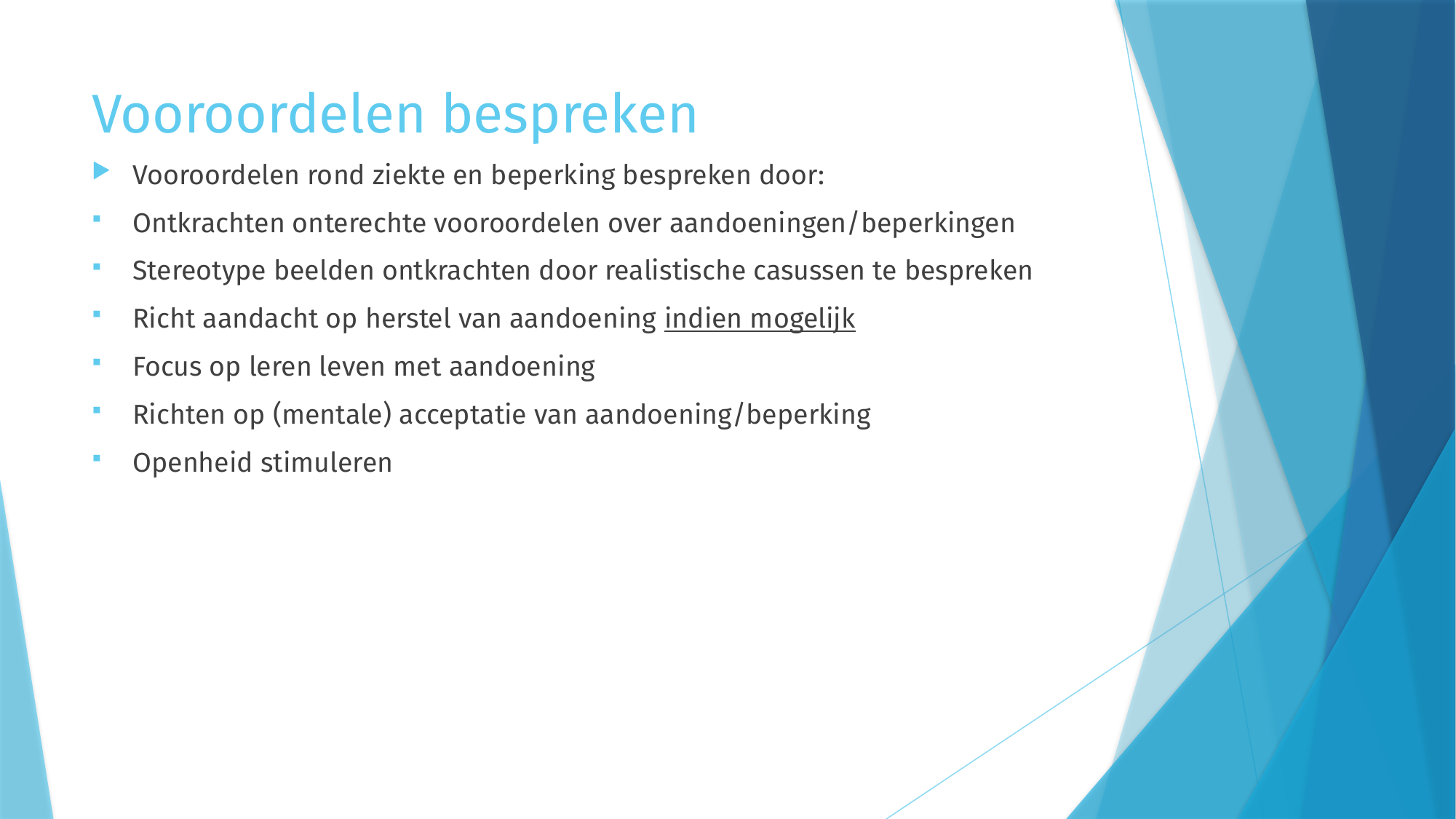

# Vooroordelen bespreken
Vooroordelen rond ziekte en beperking bespreken door:
Ontkrachten onterechte vooroordelen over aandoeningen/beperkingen
Stereotype beelden ontkrachten door realistische casussen te bespreken
Richt aandacht op herstel van aandoening indien mogelijk
Focus op leren leven met aandoening
Richten op (mentale) acceptatie van aandoening/beperking
Openheid stimuleren